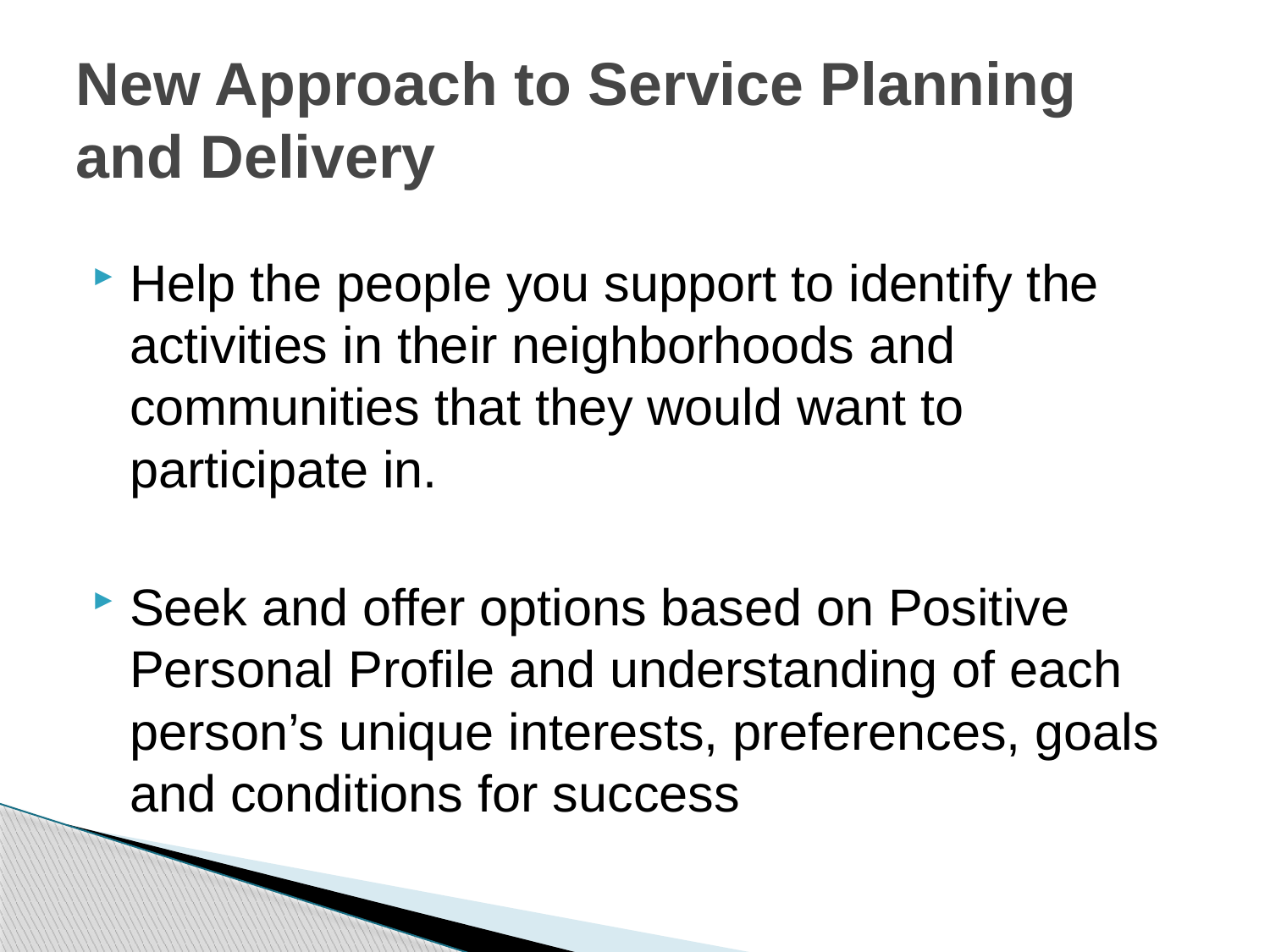

# New Approach to Service Planning and Delivery
Help the people you support to identify the activities in their neighborhoods and communities that they would want to participate in.

Seek and offer options based on Positive Personal Profile and understanding of each person’s unique interests, preferences, goals and conditions for success